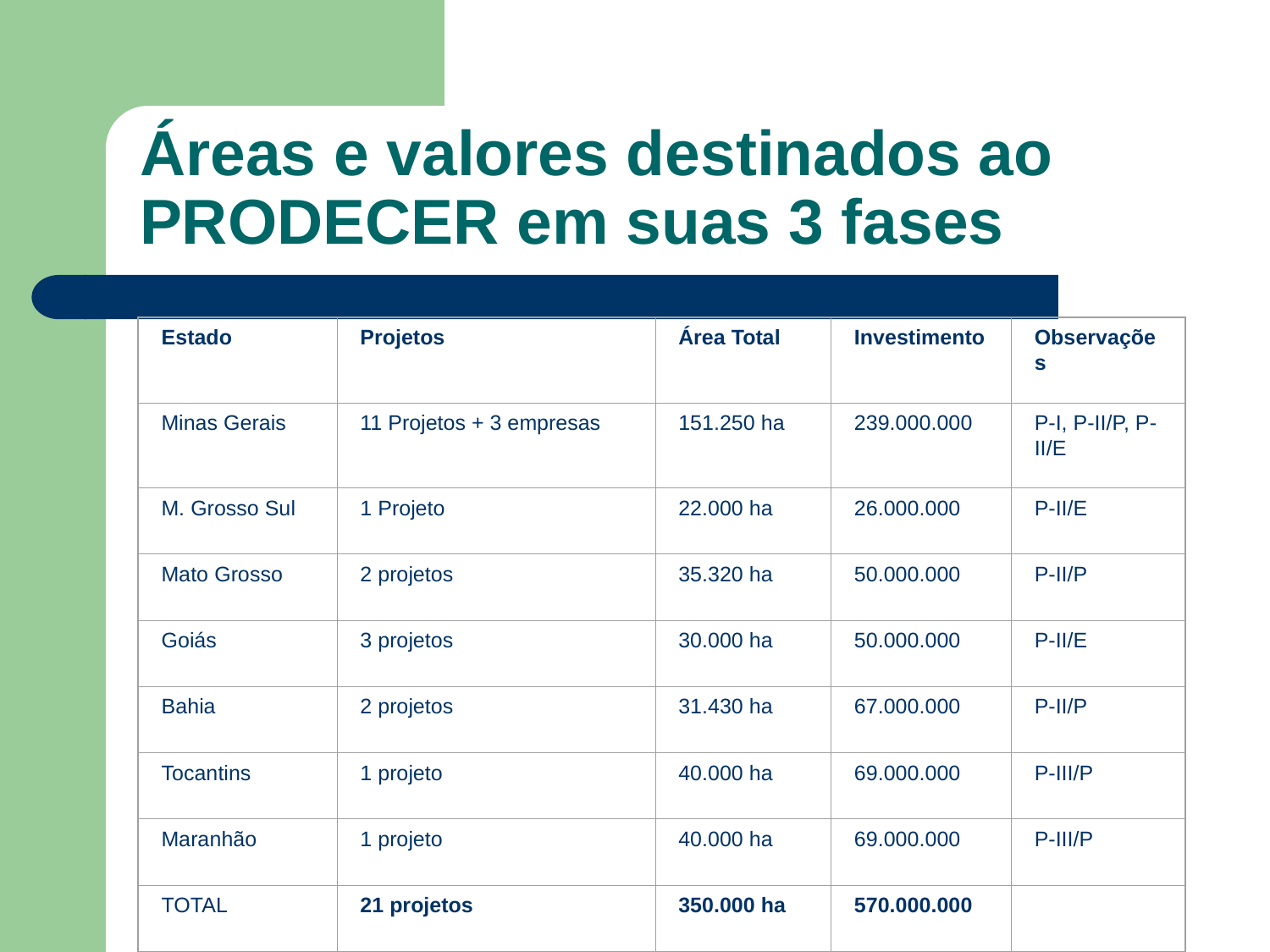

# Áreas e valores destinados ao PRODECER em suas 3 fases

Estado

Projetos

Área Total

Investimento

Observações

Minas Gerais

11 Projetos + 3 empresas

151.250 ha

239.000.000

P-I, P-II/P, P-II/E

M. Grosso Sul

1 Projeto

22.000 ha

26.000.000

P-II/E

Mato Grosso

2 projetos

35.320 ha

50.000.000

P-II/P

Goiás

3 projetos

30.000 ha

50.000.000

P-II/E

Bahia

2 projetos

31.430 ha

67.000.000

P-II/P

Tocantins

1 projeto

40.000 ha

69.000.000

P-III/P

Maranhão

1 projeto

40.000 ha

69.000.000

P-III/P

TOTAL

21 projetos

350.000 ha

570.000.000